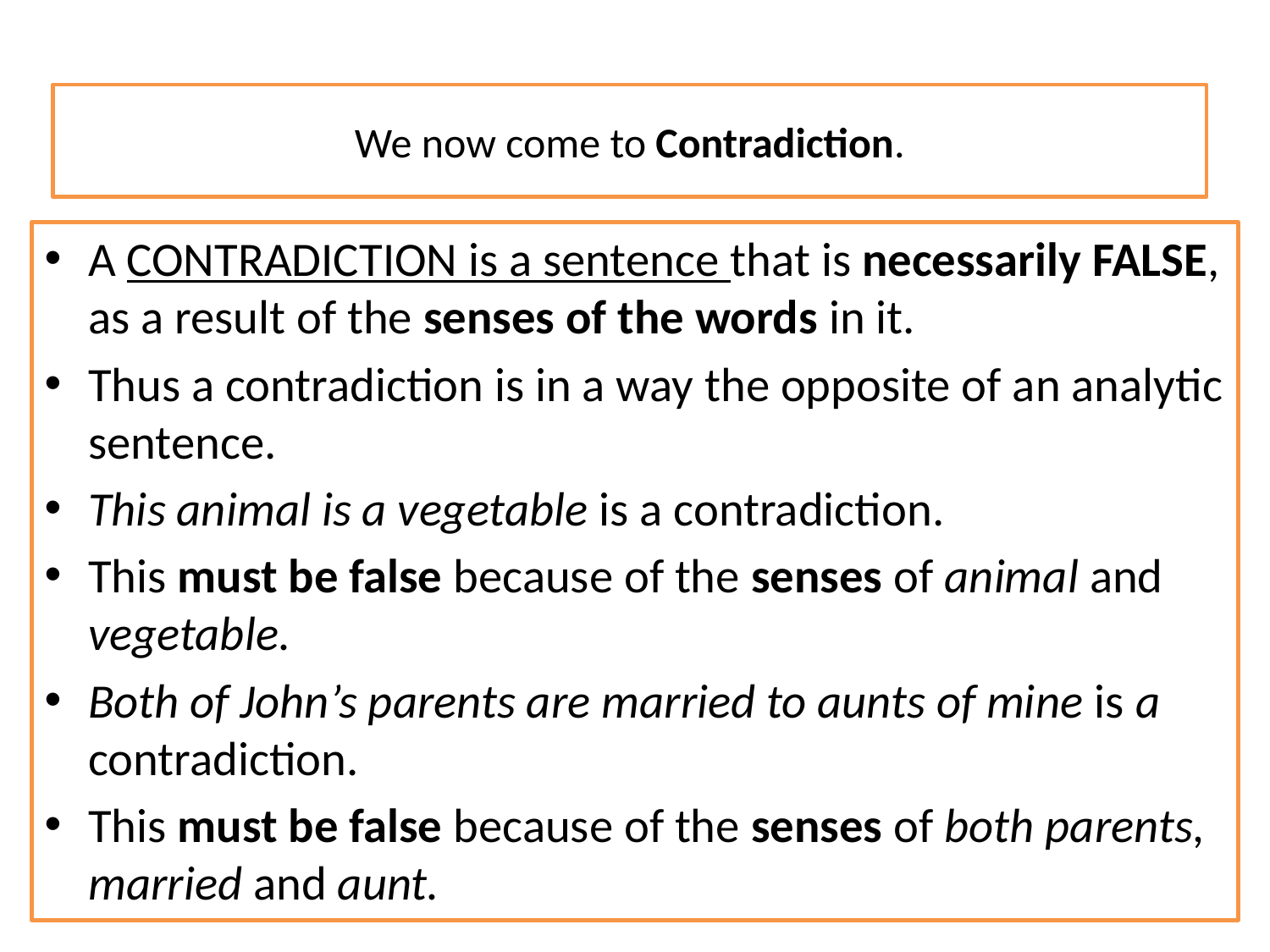

# We now come to Contradiction.
A CONTRADICTION is a sentence that is necessarily FALSE, as a result of the senses of the words in it.
Thus a contradiction is in a way the opposite of an analytic sentence.
This animal is a vegetable is a contradiction.
This must be false because of the senses of animal and vegetable.
Both of John’s parents are married to aunts of mine is a contradiction.
This must be false because of the senses of both parents, married and aunt.